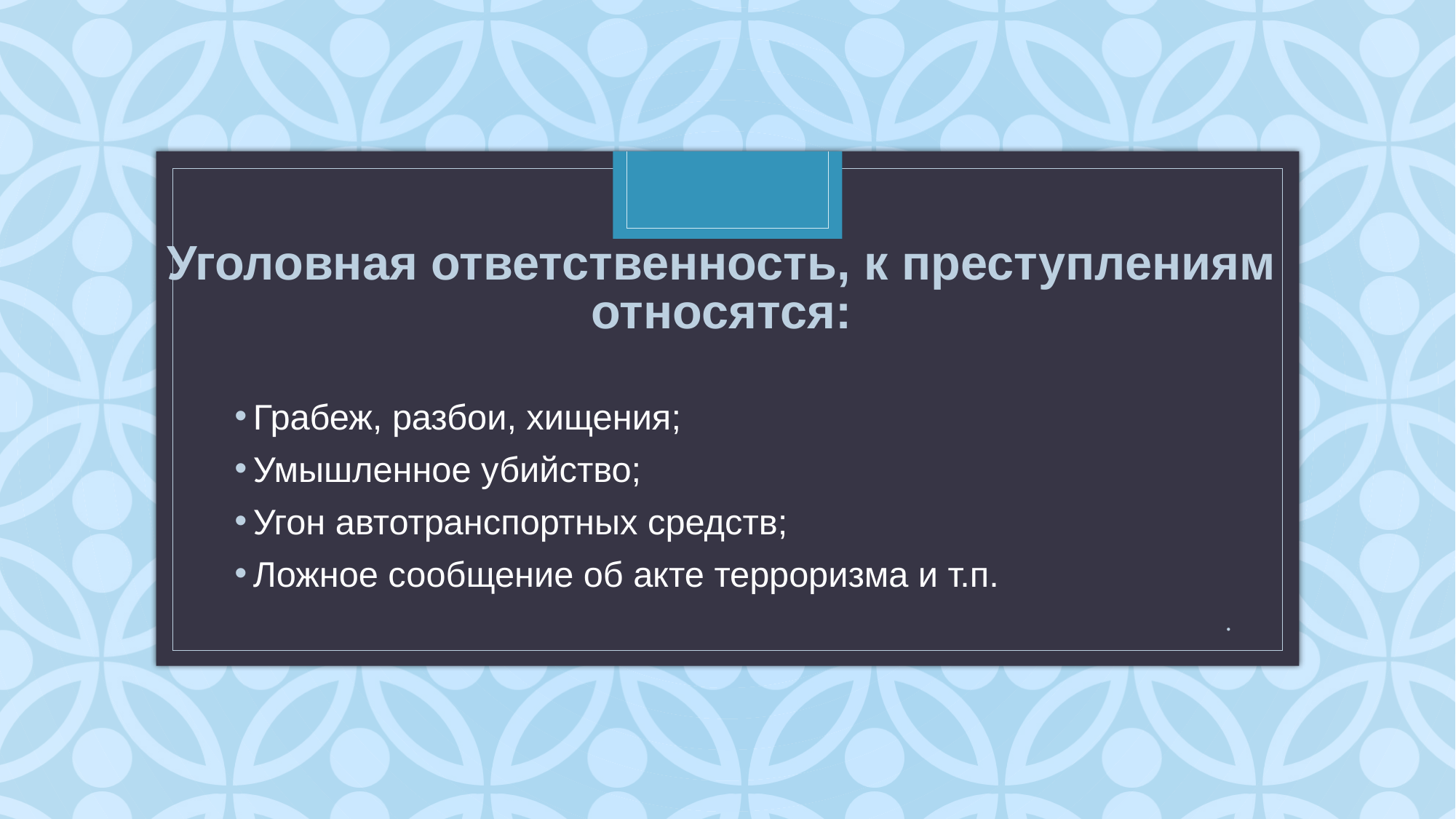

# Уголовная ответственность, к преступлениям относятся:

Грабеж, разбои, хищения;
Умышленное убийство;
Угон автотранспортных средств;
Ложное сообщение об акте терроризма и т.п.
.